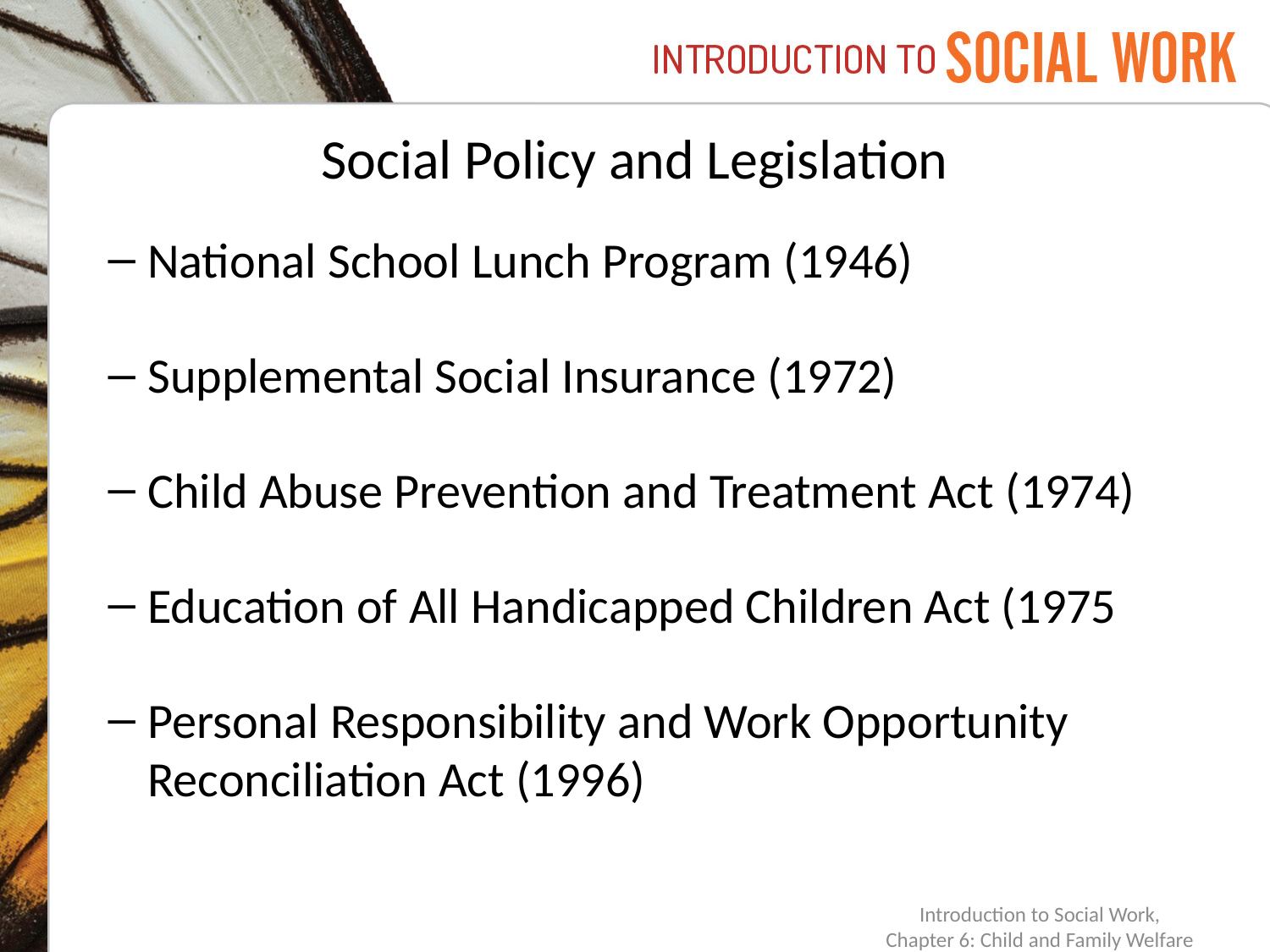

# Social Policy and Legislation
National School Lunch Program (1946)

Supplemental Social Insurance (1972)

Child Abuse Prevention and Treatment Act (1974)

Education of All Handicapped Children Act (1975

Personal Responsibility and Work Opportunity Reconciliation Act (1996)

Introduction to Social Work,
Chapter 6: Child and Family Welfare